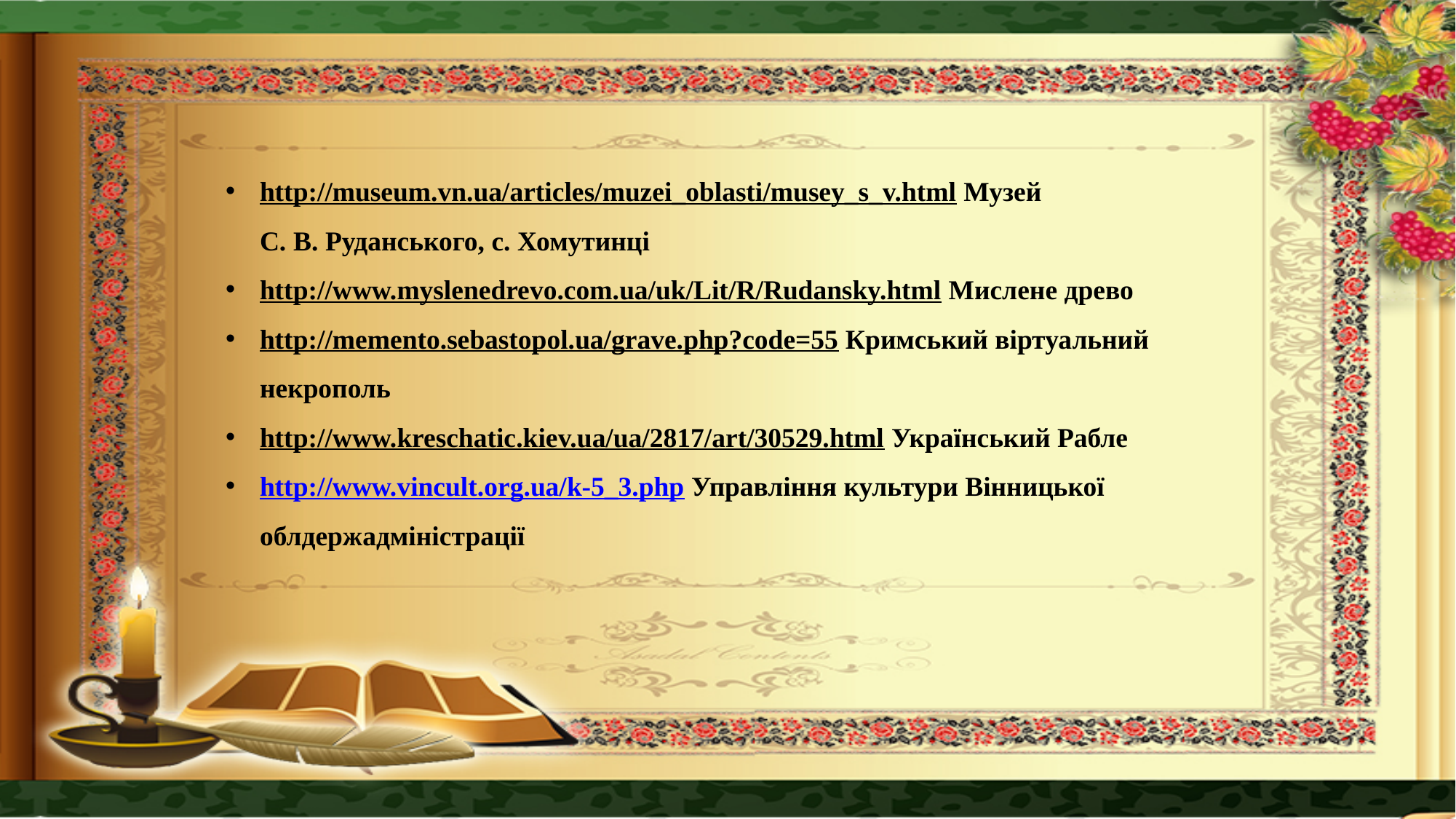

http://museum.vn.ua/articles/muzei_oblasti/musey_s_v.html Музей                            С. В. Руданського, с. Хомутинці
http://www.myslenedrevo.com.ua/uk/Lit/R/Rudansky.html Мислене древо
http://memento.sebastopol.ua/grave.php?code=55 Кримський віртуальний некрополь
http://www.kreschatic.kiev.ua/ua/2817/art/30529.html Український Рабле
http://www.vincult.org.ua/k-5_3.php Управління культури Вінницької облдержадміністрації